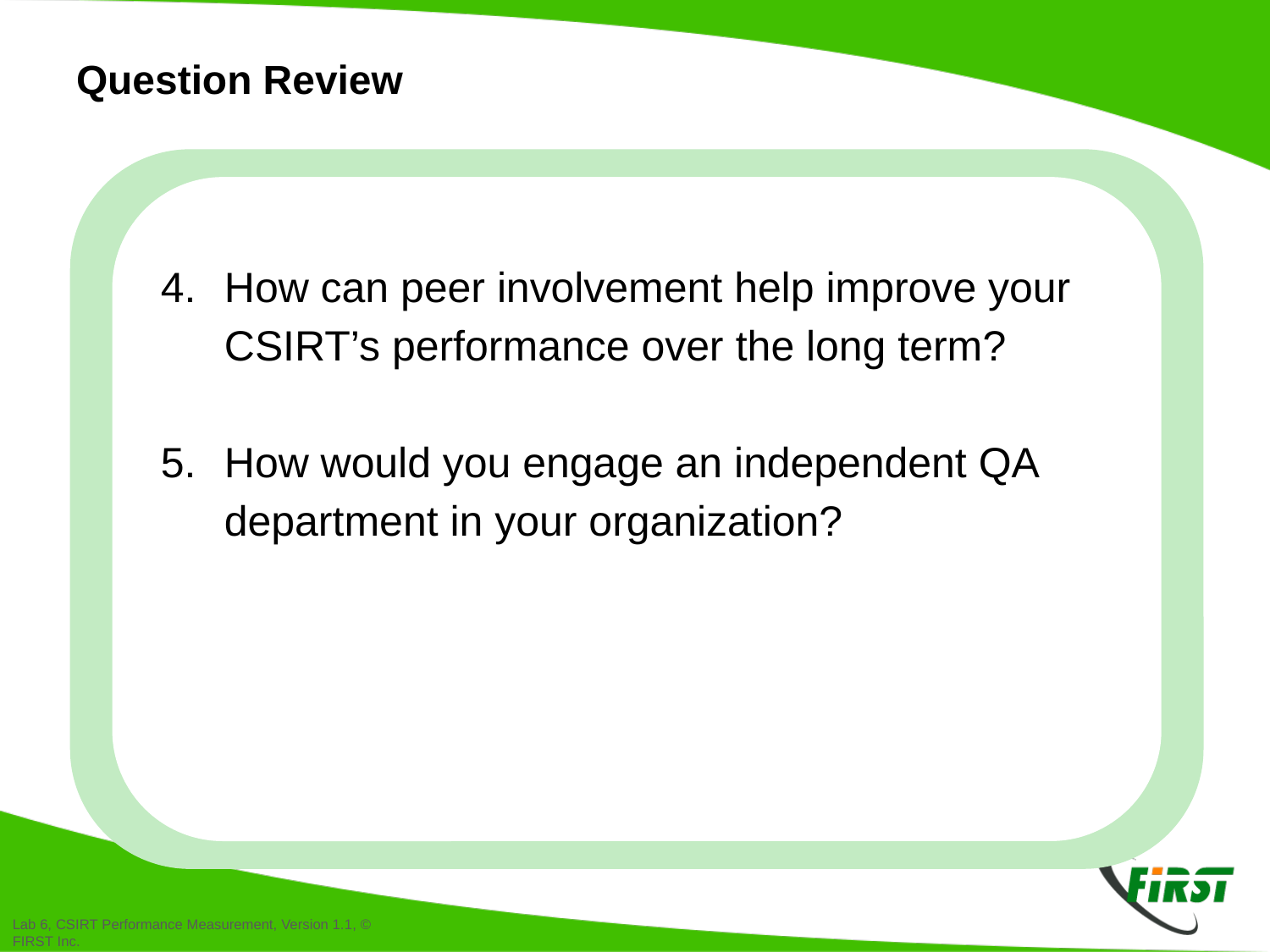

# Question Review

How can peer involvement help improve your CSIRT’s performance over the long term?
How would you engage an independent QA department in your organization?